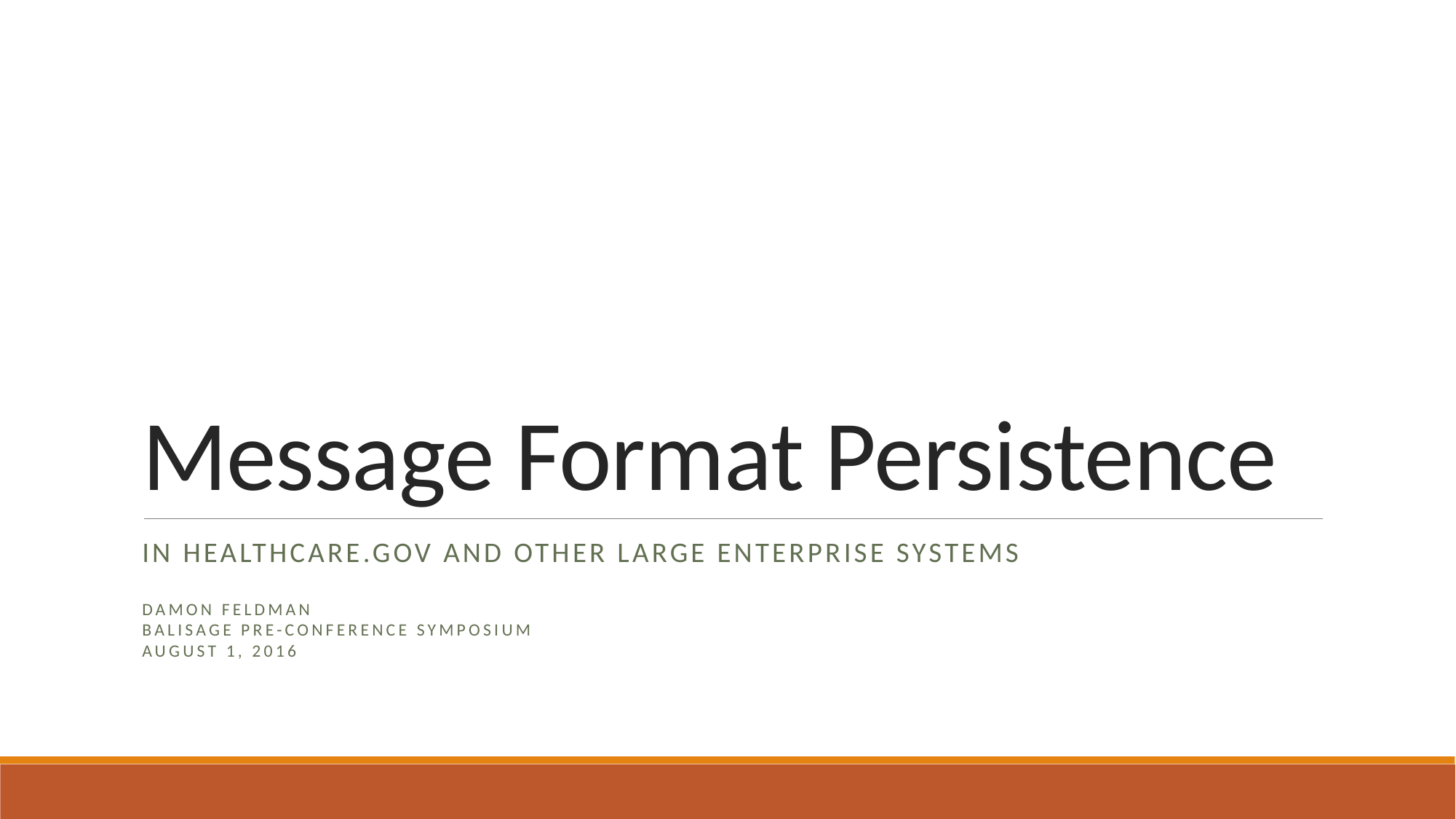

# Message Format Persistence
In HealthCare.gov and Other Large Enterprise Systems

Damon Feldman
Balisage Pre-conference Symposium
August 1, 2016